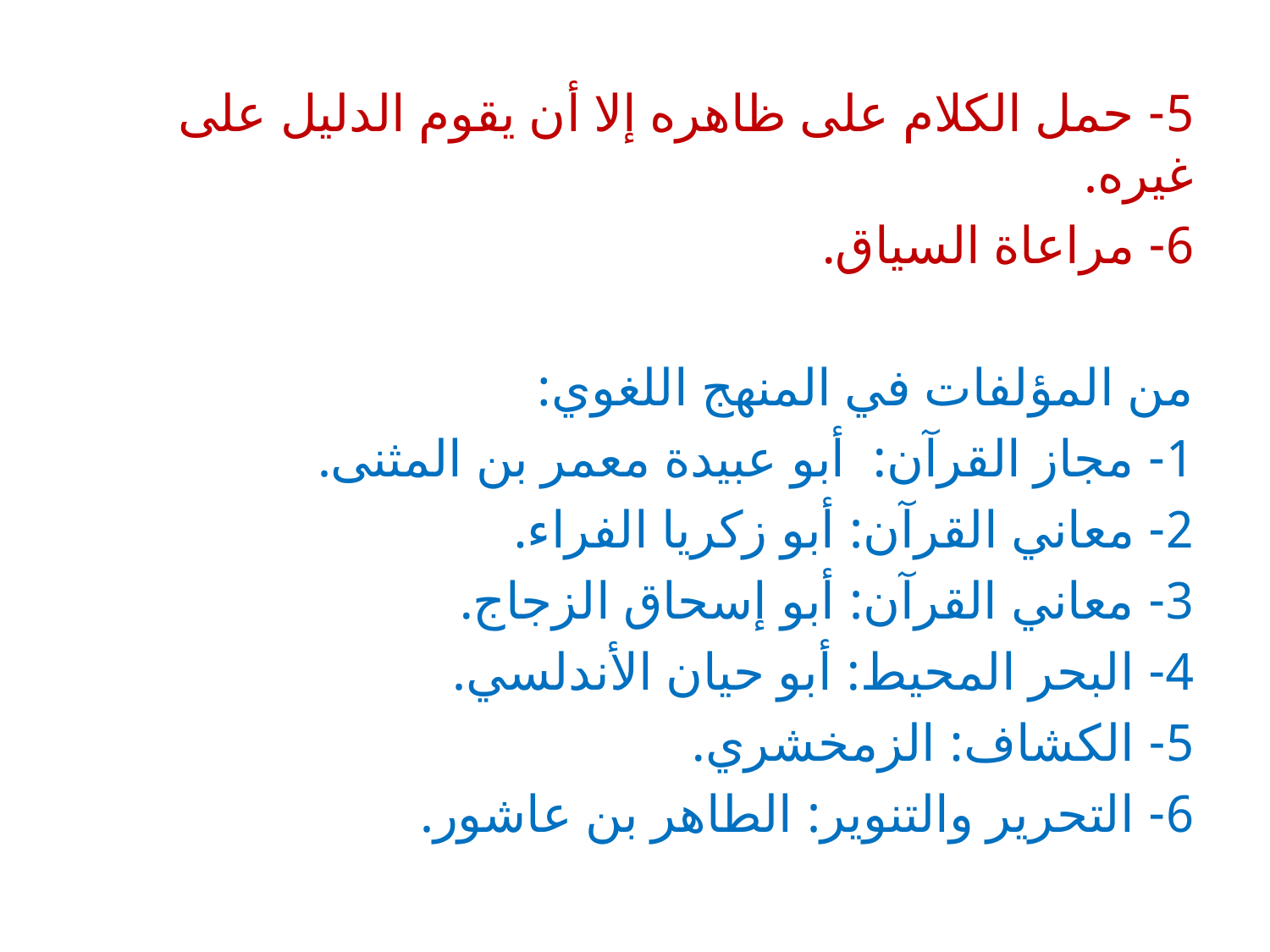

5- حمل الكلام على ظاهره إلا أن يقوم الدليل على غيره.
6- مراعاة السياق.

من المؤلفات في المنهج اللغوي:
1- مجاز القرآن:  أبو عبيدة معمر بن المثنى.
2- معاني القرآن: أبو زكريا الفراء.
3- معاني القرآن: أبو إسحاق الزجاج.
4- البحر المحيط: أبو حيان الأندلسي.
5- الكشاف: الزمخشري.
6- التحرير والتنوير: الطاهر بن عاشور.